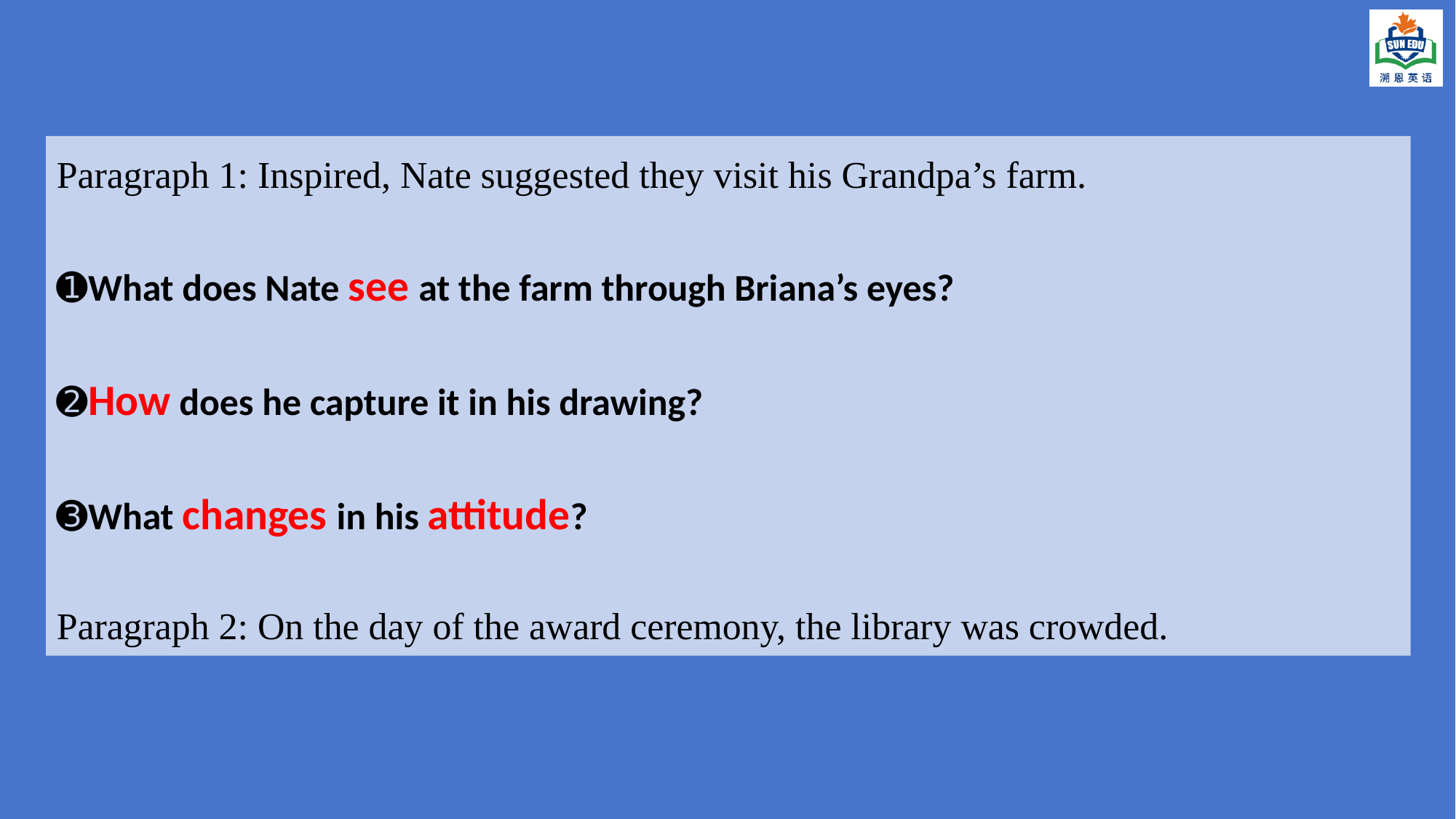

Paragraph 1: Inspired, Nate suggested they visit his Grandpa’s farm.

➊What does Nate see at the farm through Briana’s eyes?

➋How does he capture it in his drawing?

➌What changes in his attitude?

Paragraph 2: On the day of the award ceremony, the library was crowded.